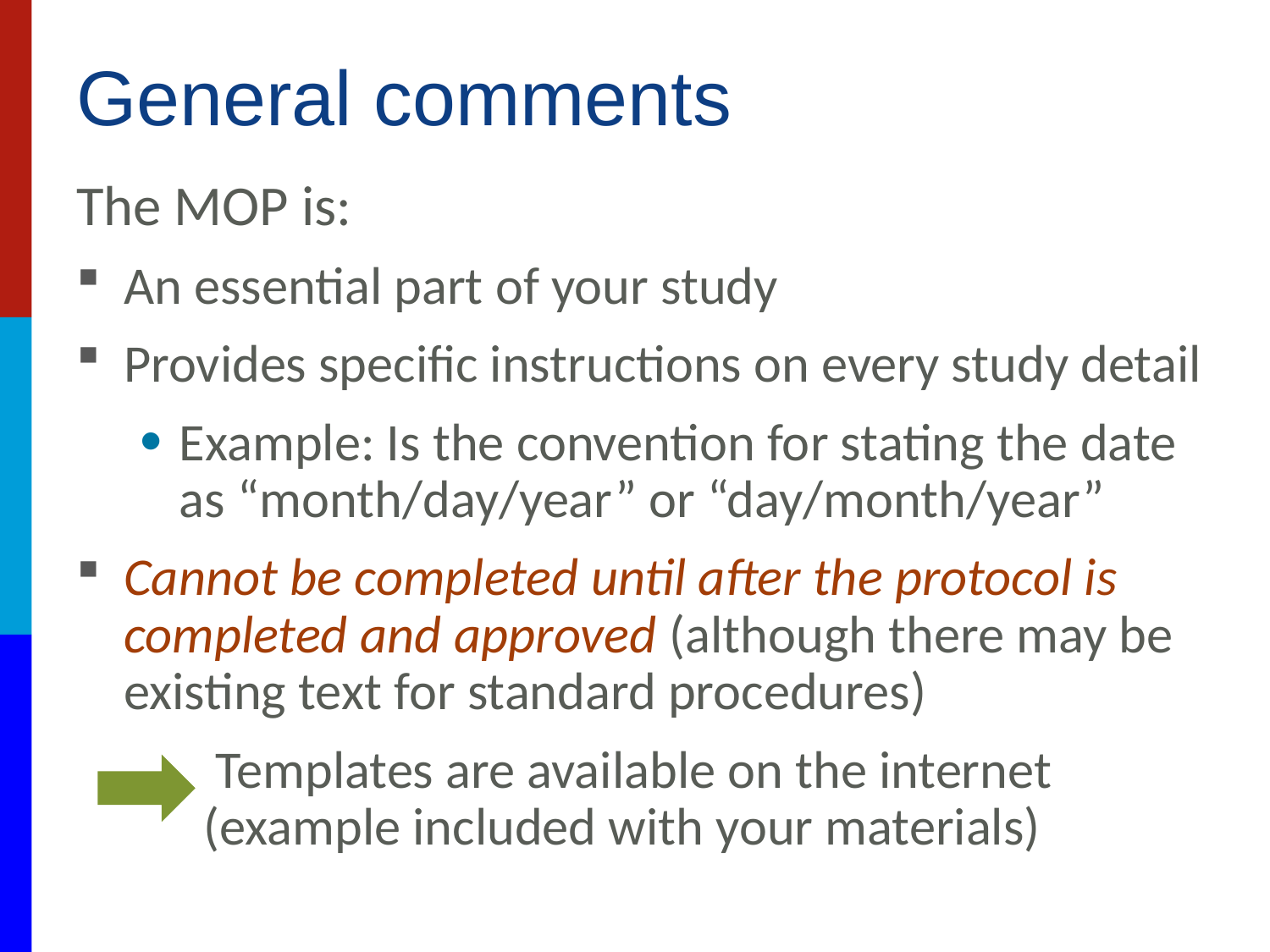

# General comments
The MOP is:
An essential part of your study
Provides specific instructions on every study detail
Example: Is the convention for stating the date as “month/day/year” or “day/month/year”
Cannot be completed until after the protocol is completed and approved (although there may be existing text for standard procedures)
 Templates are available on the internet (example included with your materials)